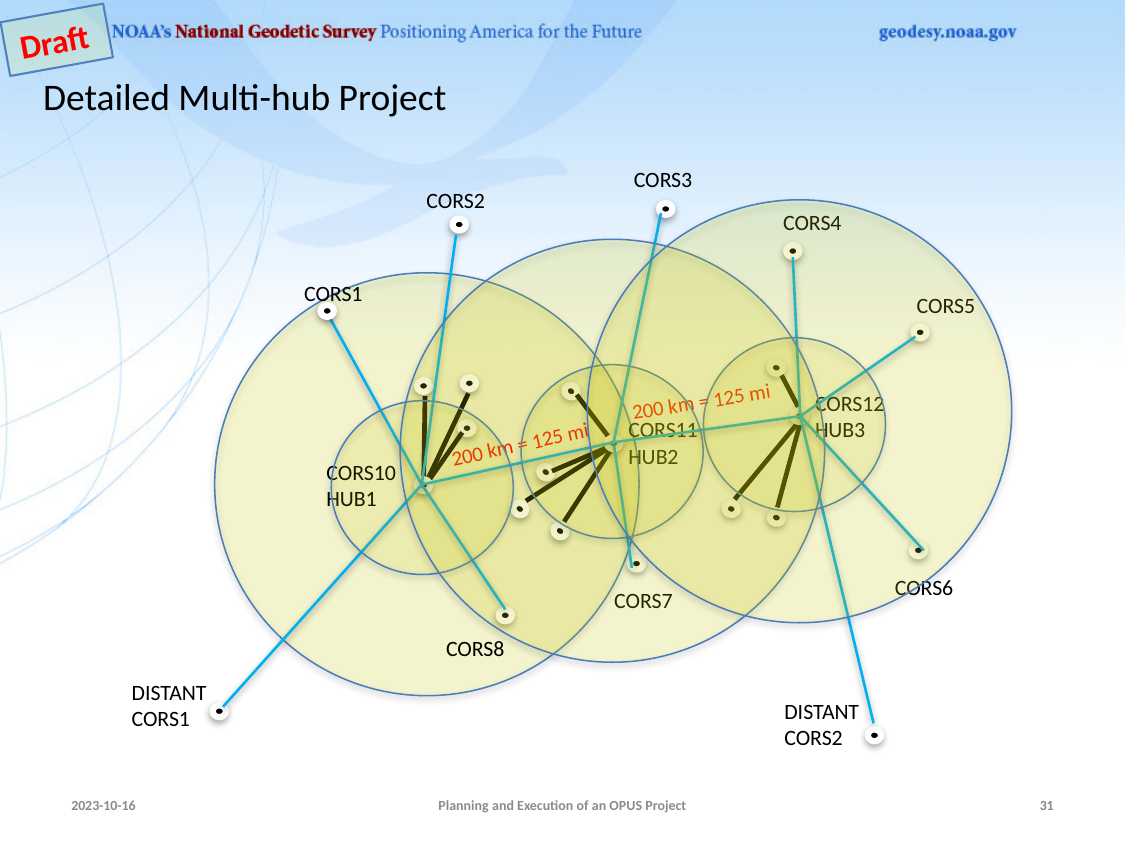

Draft
Detailed Multi-hub Project
CORS3
CORS2
CORS4

CORS1
CORS5

CORS12
HUB3
CORS11
HUB2

CORS10
HUB1

CORS6
CORS7

CORS8
DISTANT CORS1
DISTANT CORS2

200 km = 125 mi

200 km = 125 mi

2023-10-16
Planning and Execution of an OPUS Project
31